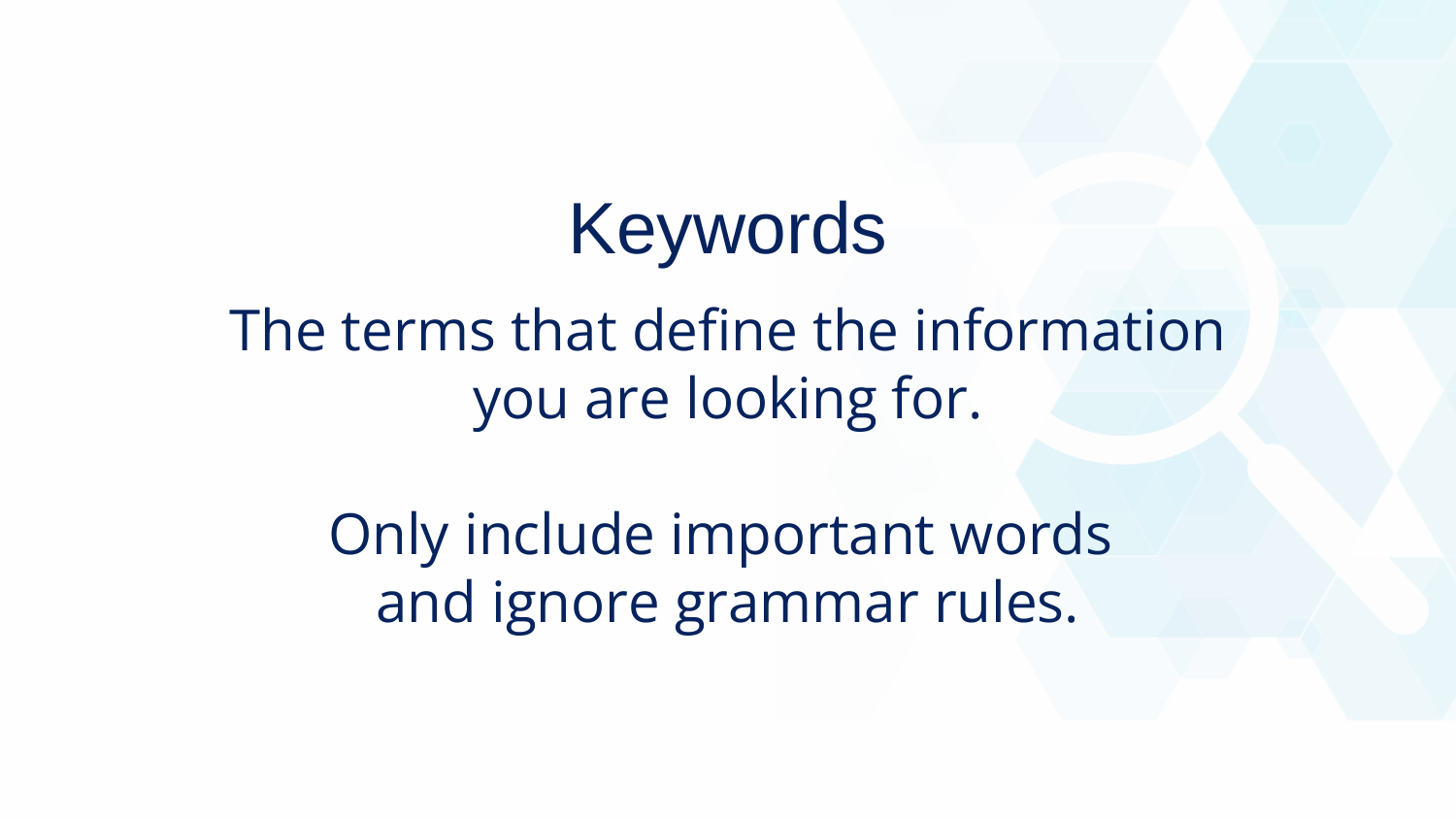

Keywords
The terms that define the information you are looking for.

Only include important words
and ignore grammar rules.